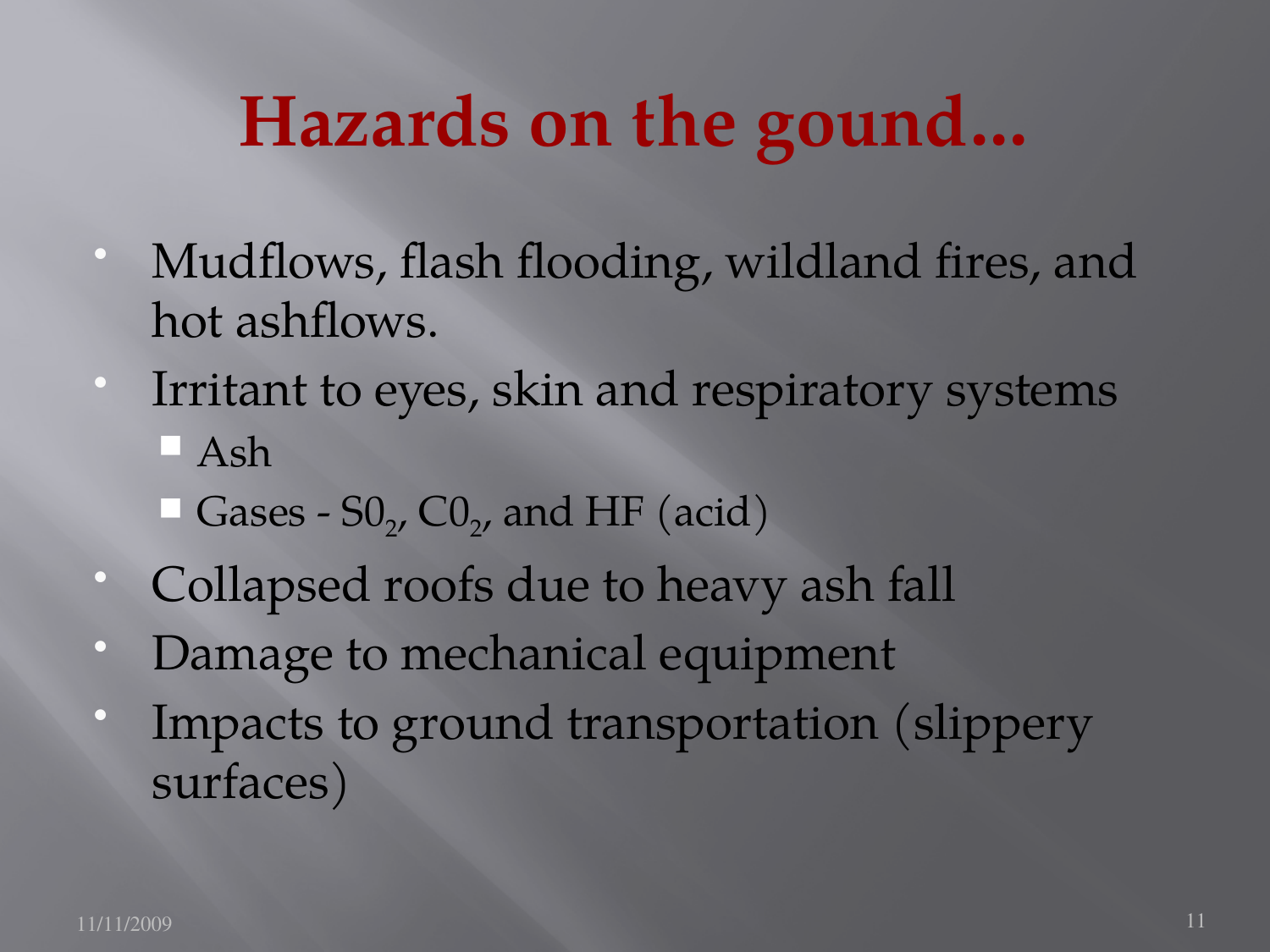

# Hazards on the gound…
Mudflows, flash flooding, wildland fires, and hot ashflows.
Irritant to eyes, skin and respiratory systems
Ash
Gases - S02, C02, and HF (acid)
Collapsed roofs due to heavy ash fall
Damage to mechanical equipment
Impacts to ground transportation (slippery surfaces)

11/11/2009
11